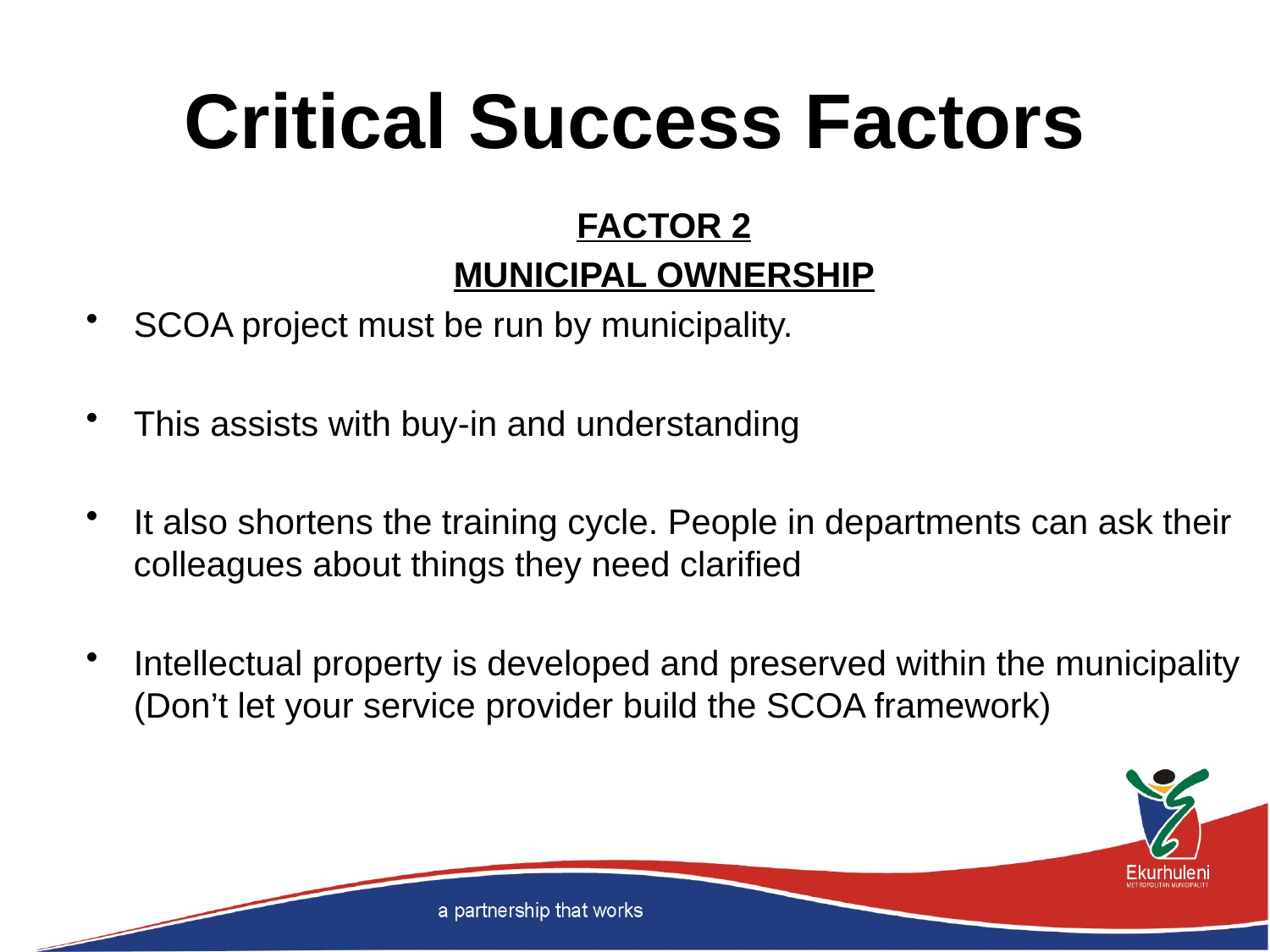

# Critical Success Factors
FACTOR 2
MUNICIPAL OWNERSHIP
SCOA project must be run by municipality.

This assists with buy-in and understanding

It also shortens the training cycle. People in departments can ask their colleagues about things they need clarified

Intellectual property is developed and preserved within the municipality (Don’t let your service provider build the SCOA framework)